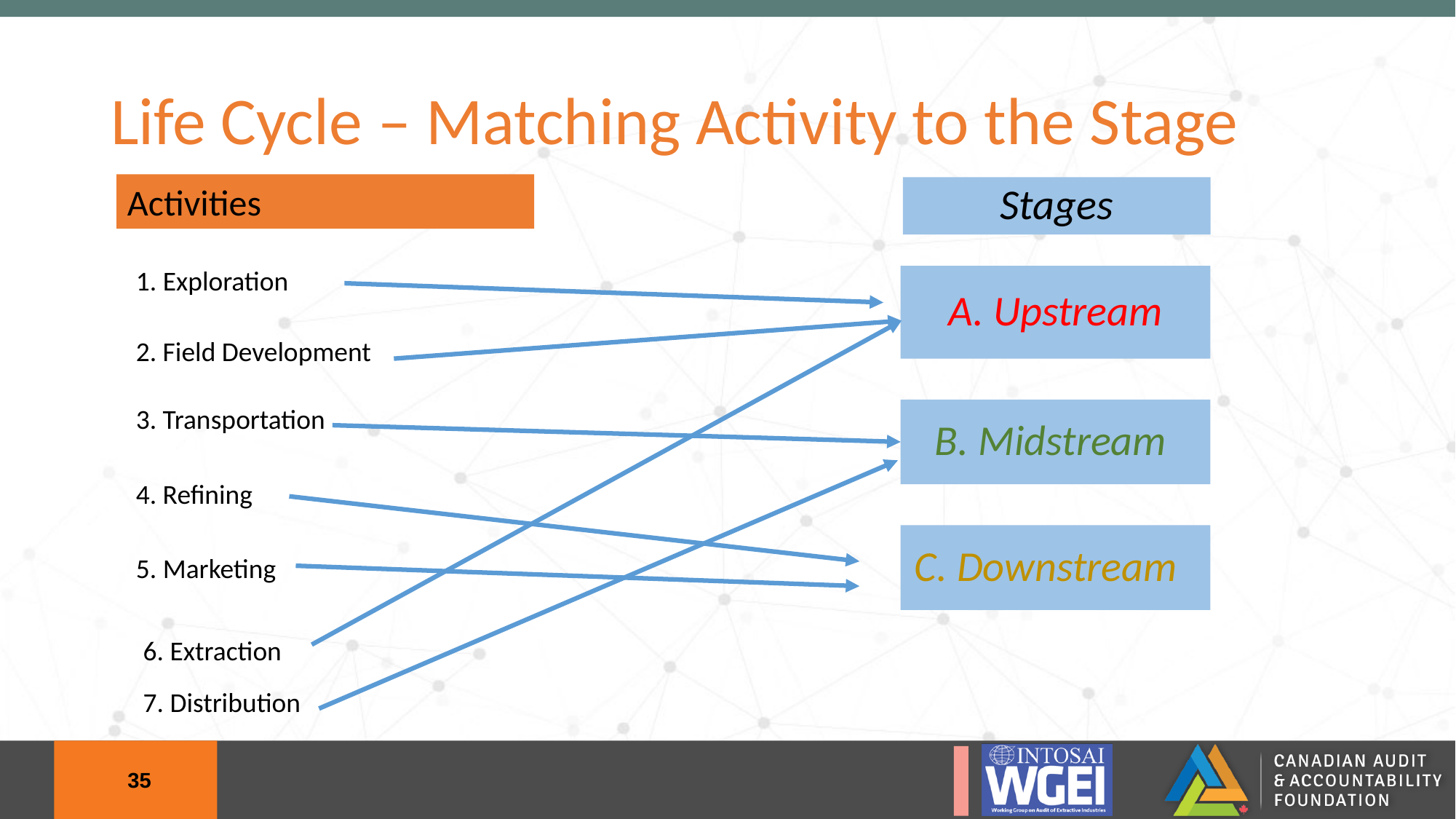

# Life Cycle – Matching Activity to the Stage
Activities
Stages
1. Exploration
A. Upstream
2. Field Development
3. Transportation
B. Midstream
4. Refining
C. Downstream
5. Marketing
6. Extraction
7. Distribution